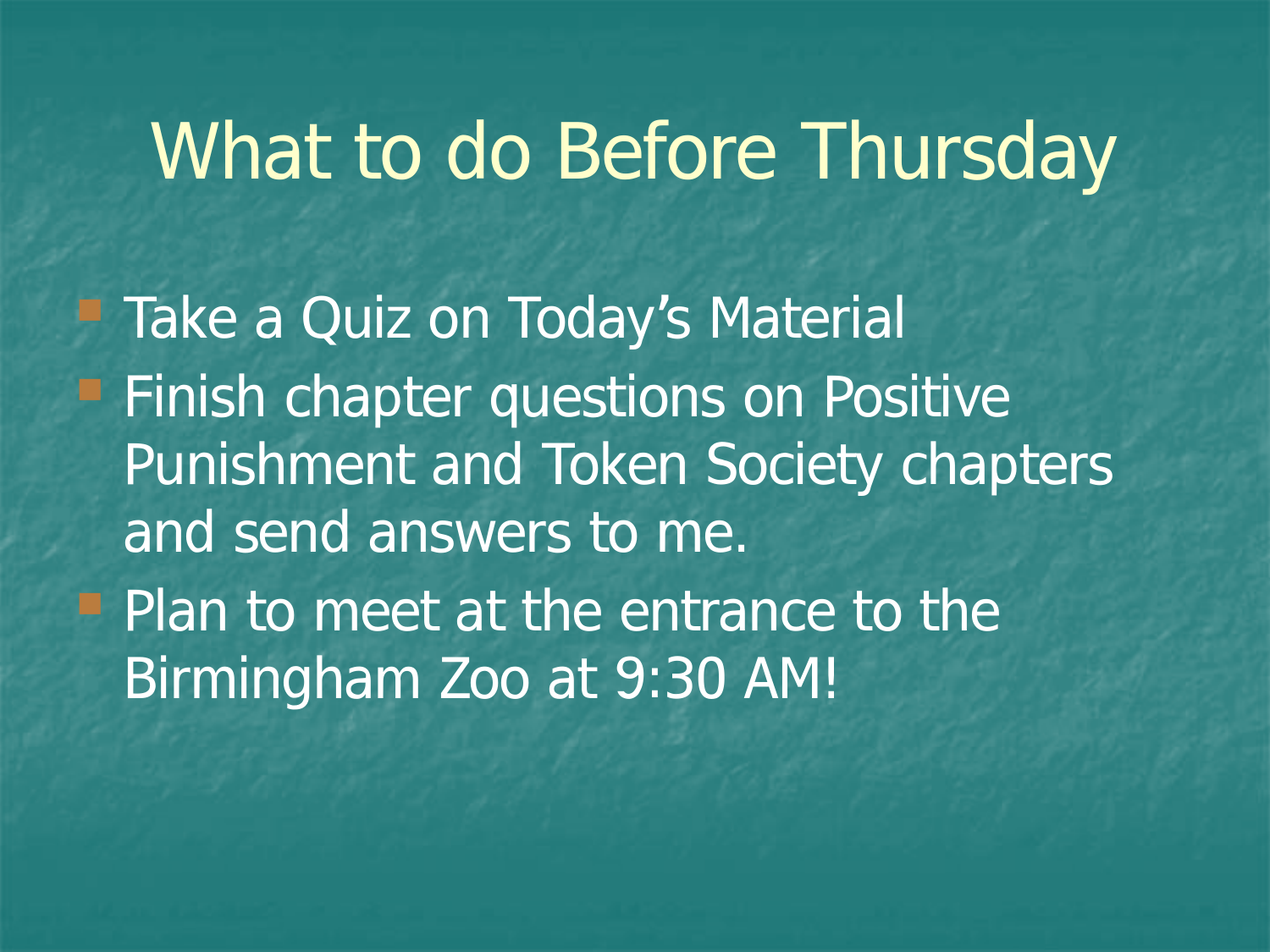

# What to do Before Thursday
Take a Quiz on Today’s Material
Finish chapter questions on Positive Punishment and Token Society chapters and send answers to me.
Plan to meet at the entrance to the Birmingham Zoo at 9:30 AM!